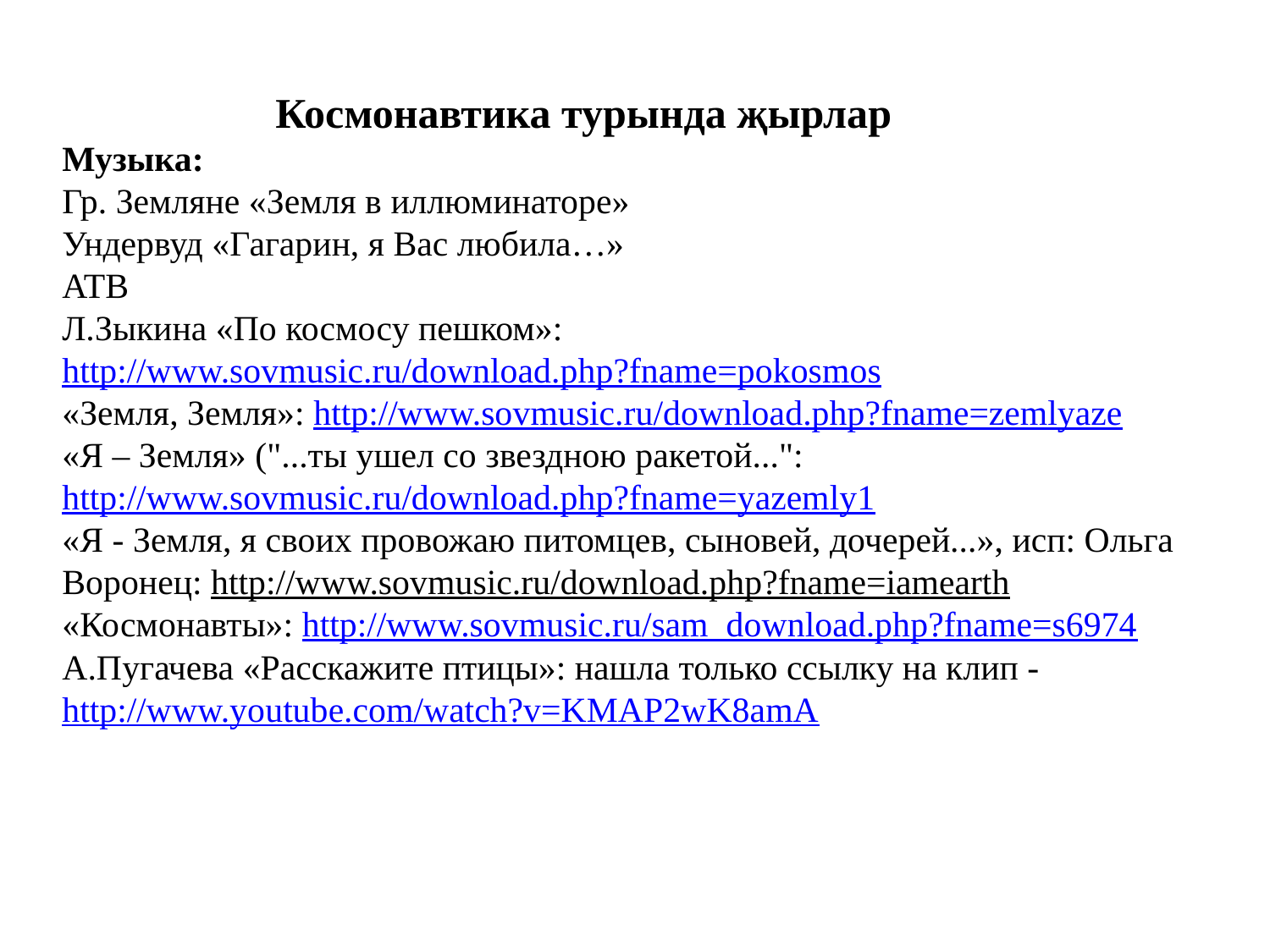

Космонавтика турында җырлар
Музыка:
Гр. Земляне «Земля в иллюминаторе»
Ундервуд «Гагарин, я Вас любила…»
ATB
Л.Зыкина «По космосу пешком»: http://www.sovmusic.ru/download.php?fname=pokosmos
«Земля, Земля»: http://www.sovmusic.ru/download.php?fname=zemlyaze
«Я – Земля» ("...ты ушел со звездною ракетой...": http://www.sovmusic.ru/download.php?fname=yazemly1
«Я - Земля, я своих провожаю питомцев, сыновей, дочерей...», исп: Ольга Воронец: http://www.sovmusic.ru/download.php?fname=iamearth
«Космонавты»: http://www.sovmusic.ru/sam_download.php?fname=s6974
А.Пугачева «Расскажите птицы»: нашла только ссылку на клип - http://www.youtube.com/watch?v=KMAP2wK8amA